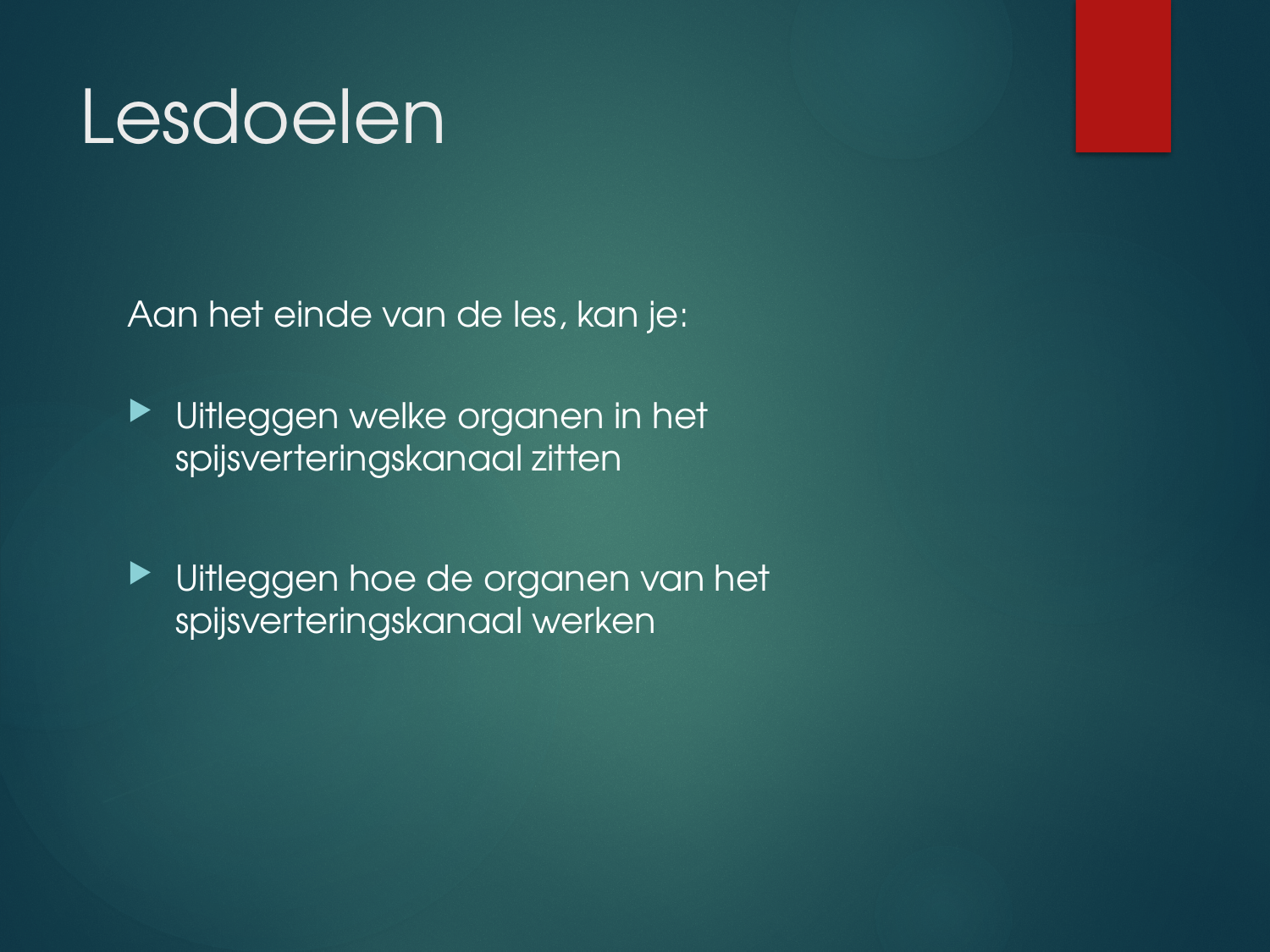

# Lesdoelen
Aan het einde van de les, kan je:
Uitleggen welke organen in het spijsverteringskanaal zitten

Uitleggen hoe de organen van het spijsverteringskanaal werken